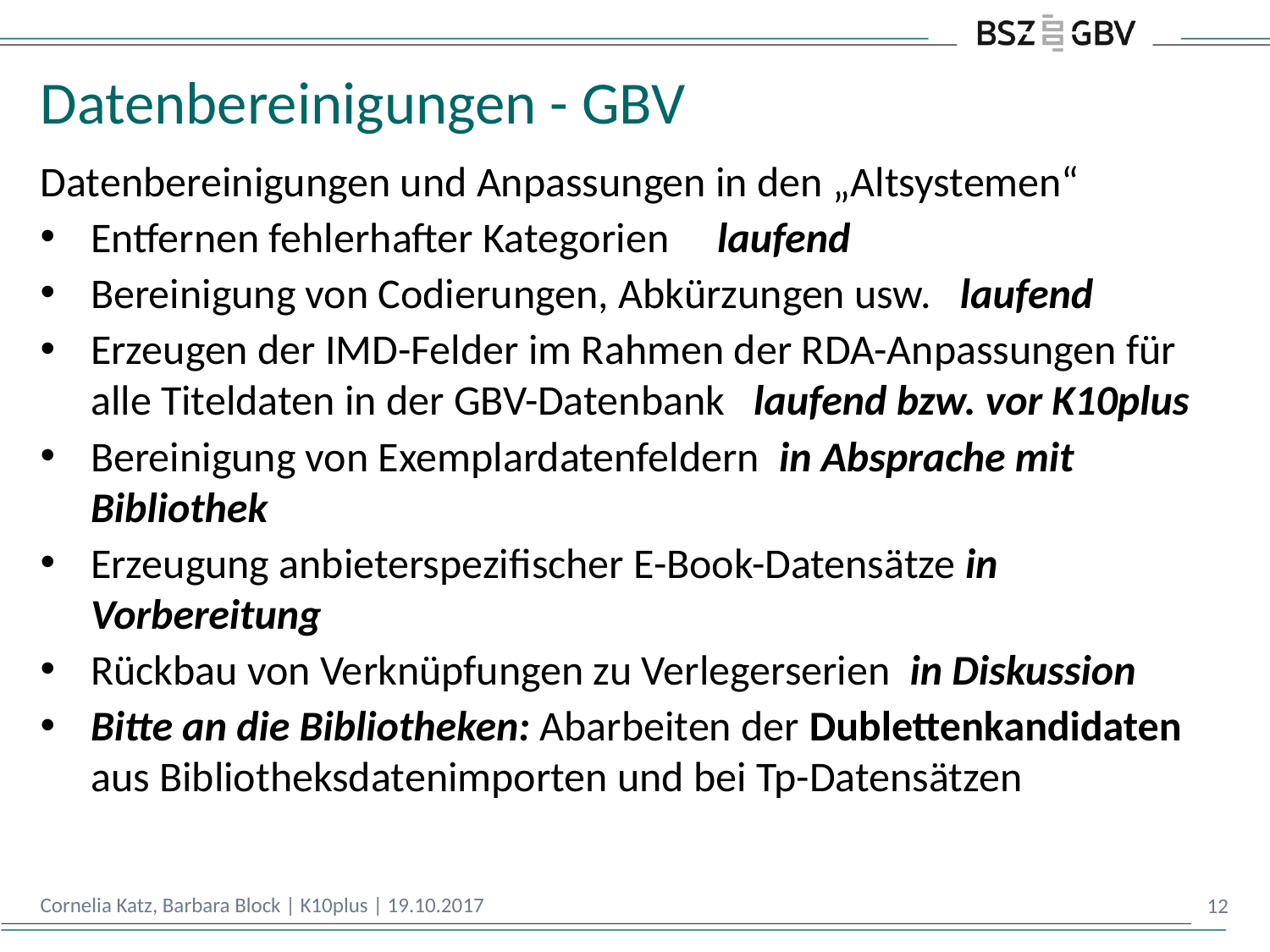

# Datenbereinigungen - GBV
Datenbereinigungen und Anpassungen in den „Altsystemen“
Entfernen fehlerhafter Kategorien     laufend
Bereinigung von Codierungen, Abkürzungen usw.   laufend
Erzeugen der IMD-Felder im Rahmen der RDA-Anpassungen für alle Titeldaten in der GBV-Datenbank   laufend bzw. vor K10plus
Bereinigung von Exemplardatenfeldern  in Absprache mit Bibliothek
Erzeugung anbieterspezifischer E-Book-Datensätze in Vorbereitung
Rückbau von Verknüpfungen zu Verlegerserien  in Diskussion
Bitte an die Bibliotheken: Abarbeiten der Dublettenkandidaten aus Bibliotheksdatenimporten und bei Tp-Datensätzen

Cornelia Katz, Barbara Block | K10plus | 19.10.2017
12